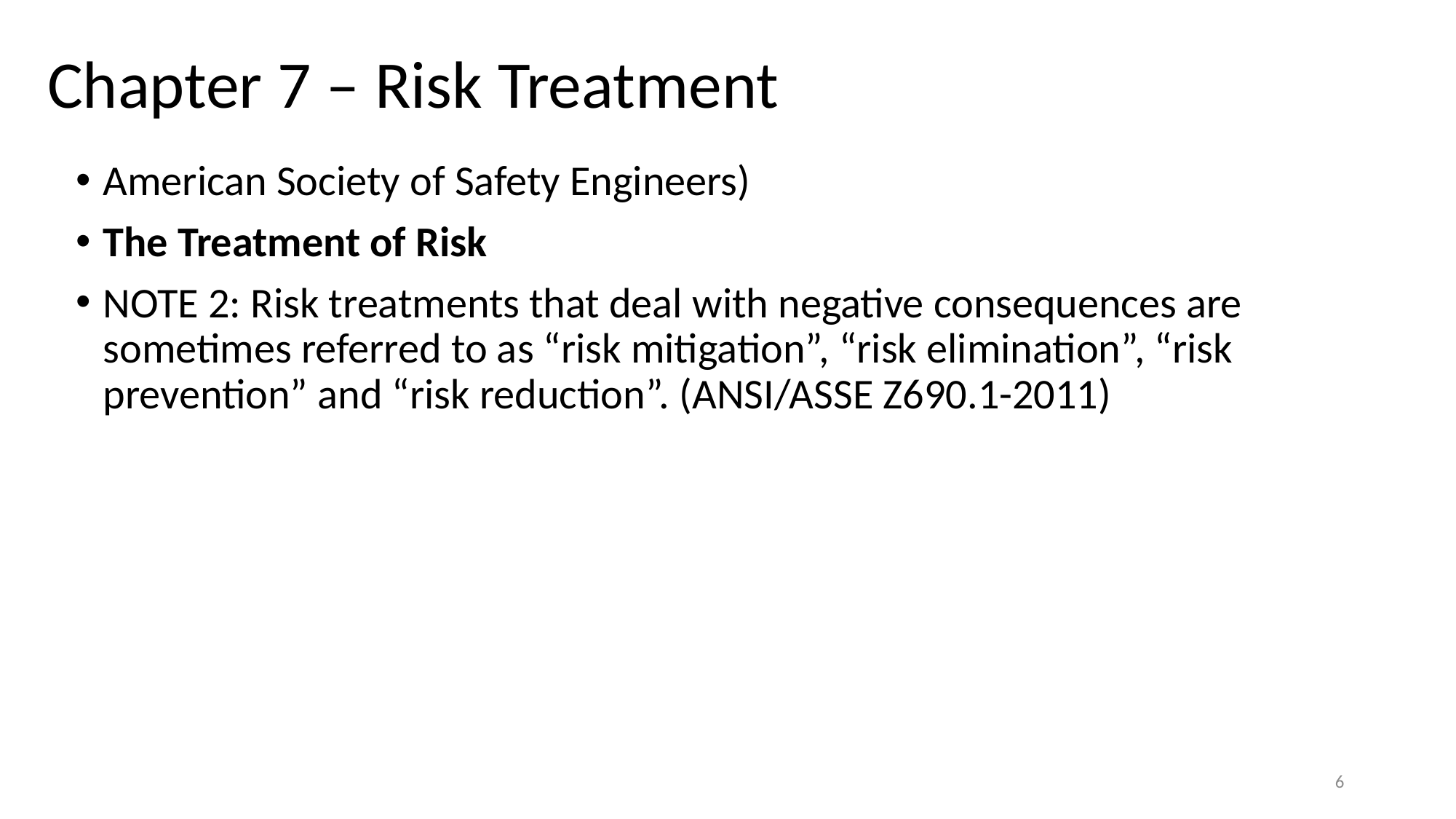

# Chapter 7 – Risk Treatment
American Society of Safety Engineers)
The Treatment of Risk
NOTE 2: Risk treatments that deal with negative consequences are sometimes referred to as “risk mitigation”, “risk elimination”, “risk prevention” and “risk reduction”. (ANSI/ASSE Z690.1-2011)
6